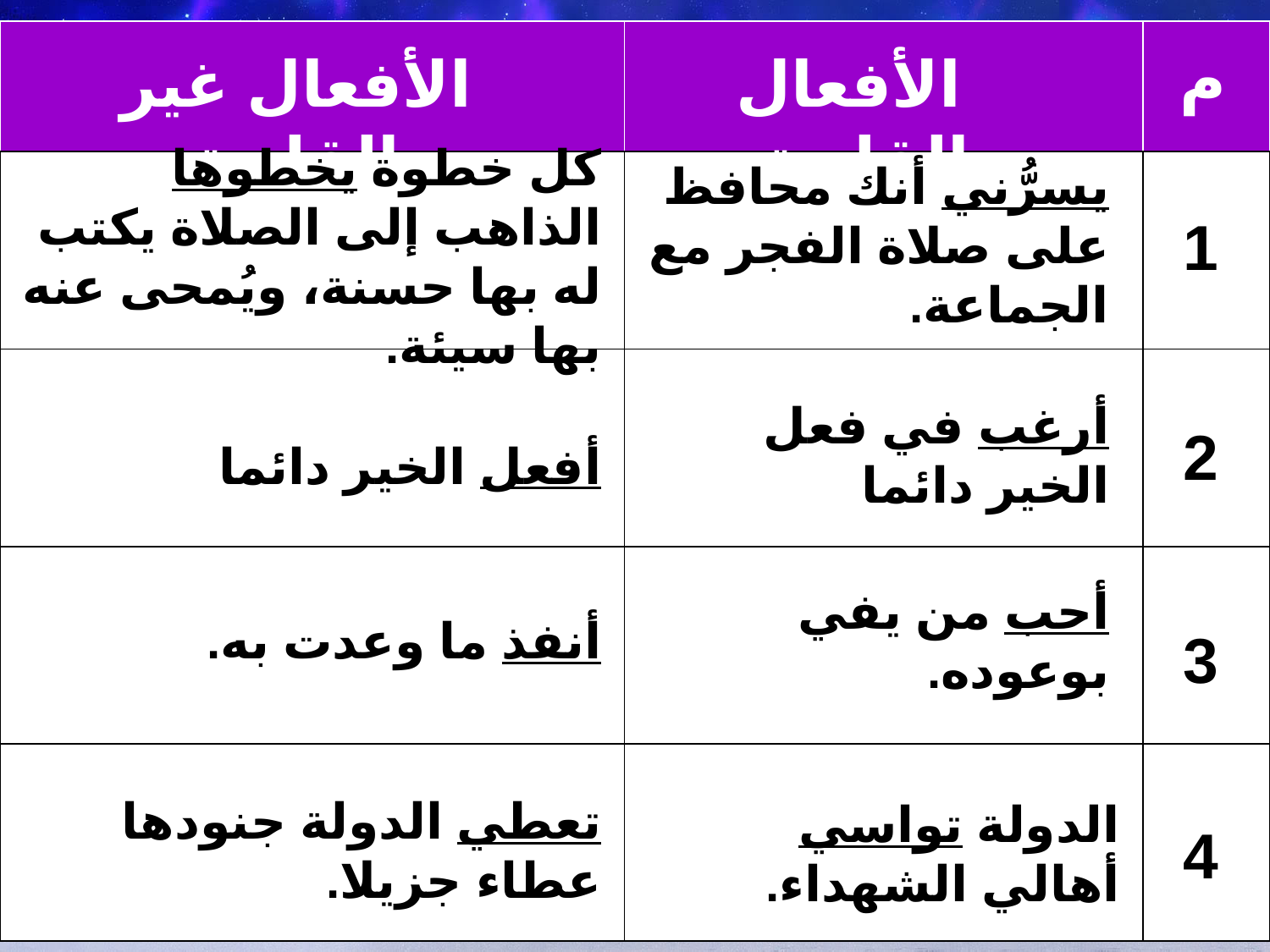

|  |  |  |
| --- | --- | --- |
|  |  |  |
|  |  |  |
|  |  |  |
|  |  |  |
م
الأفعال غير القلبية
 الأفعال القلبية
كل خطوة يخطوها الذاهب إلى الصلاة يكتب له بها حسنة، ويُمحى عنه بها سيئة.
يسرُّني أنك محافظ على صلاة الفجر مع الجماعة.
1
2
أرغب في فعل الخير دائما
أفعل الخير دائما
أنفذ ما وعدت به.
أحب من يفي بوعوده.
3
4
تعطي الدولة جنودها عطاء جزيلا.
الدولة تواسي أهالي الشهداء.